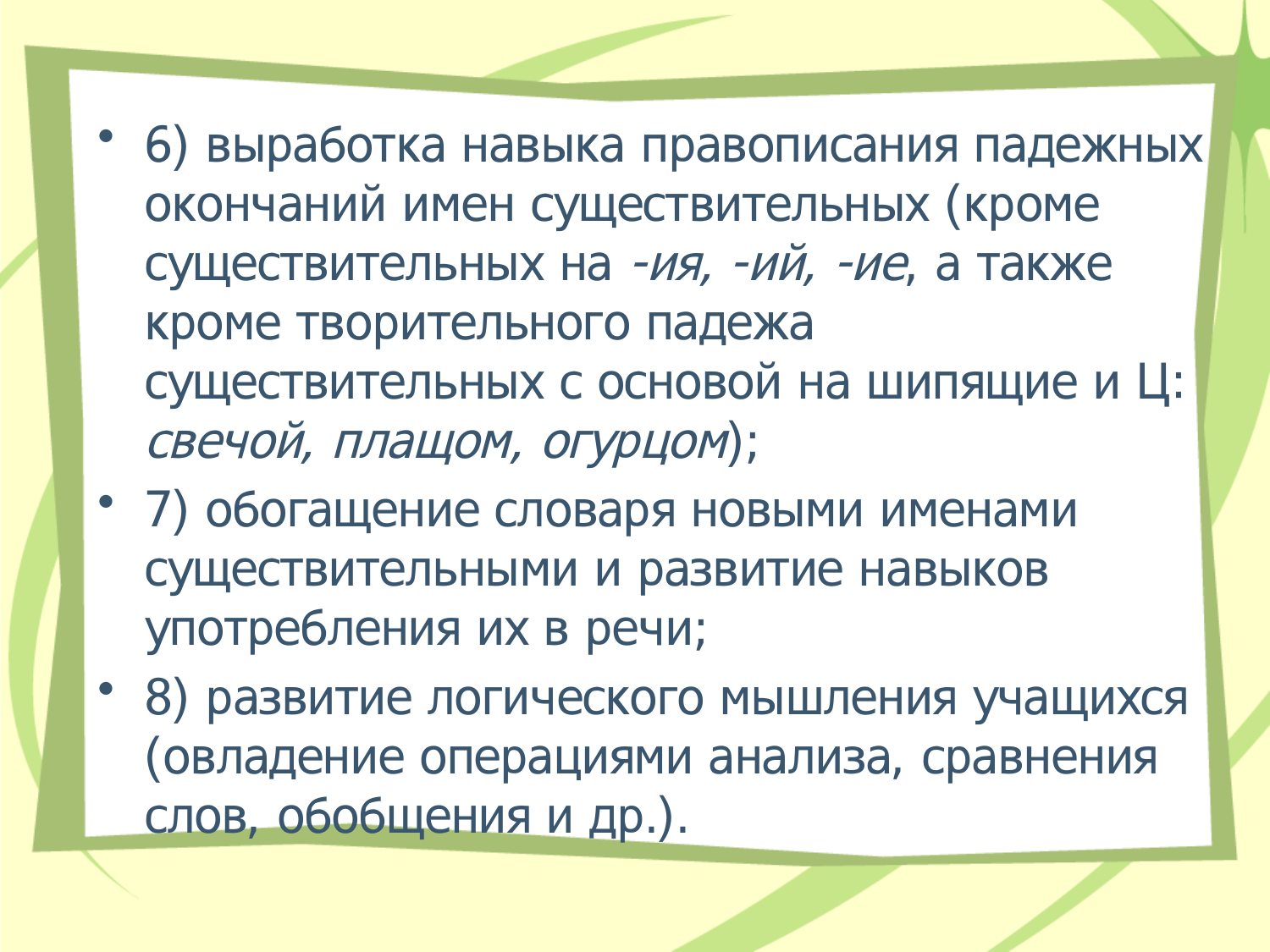

6) выработка навыка правописания падежных окончаний имен существительных (кроме существительных на -ия, -ий, -ие, а также кроме творительного падежа существительных с основой на шипящие и Ц: свечой, плащом, огурцом);
7) обогащение словаря новыми именами существительными и развитие навыков употребления их в речи;
8) развитие логического мышления учащихся (овладение операциями анализа, сравнения слов, обобщения и др.).